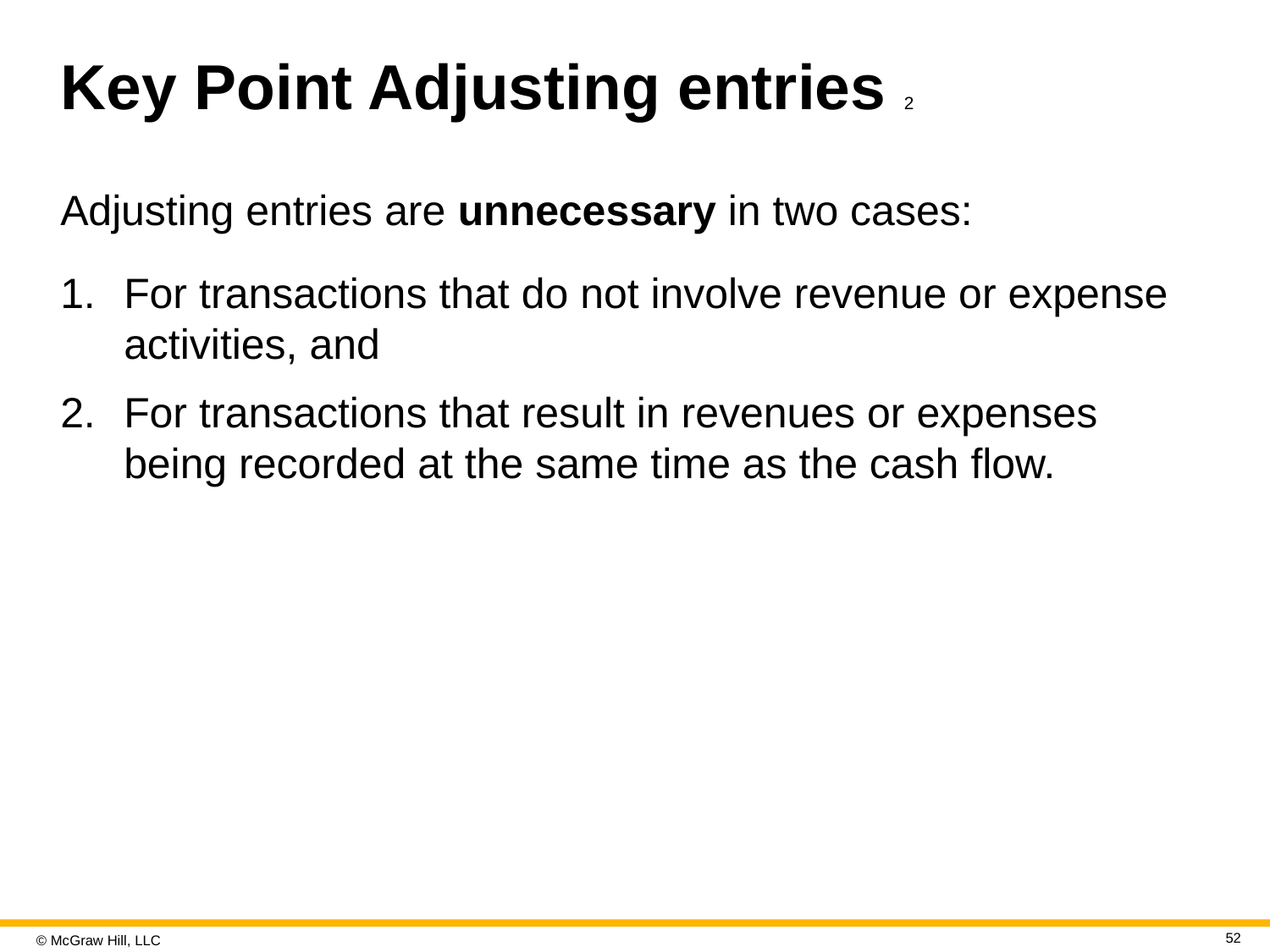

# Key Point Adjusting entries 2
Adjusting entries are unnecessary in two cases:
For transactions that do not involve revenue or expense activities, and
For transactions that result in revenues or expenses being recorded at the same time as the cash flow.
52